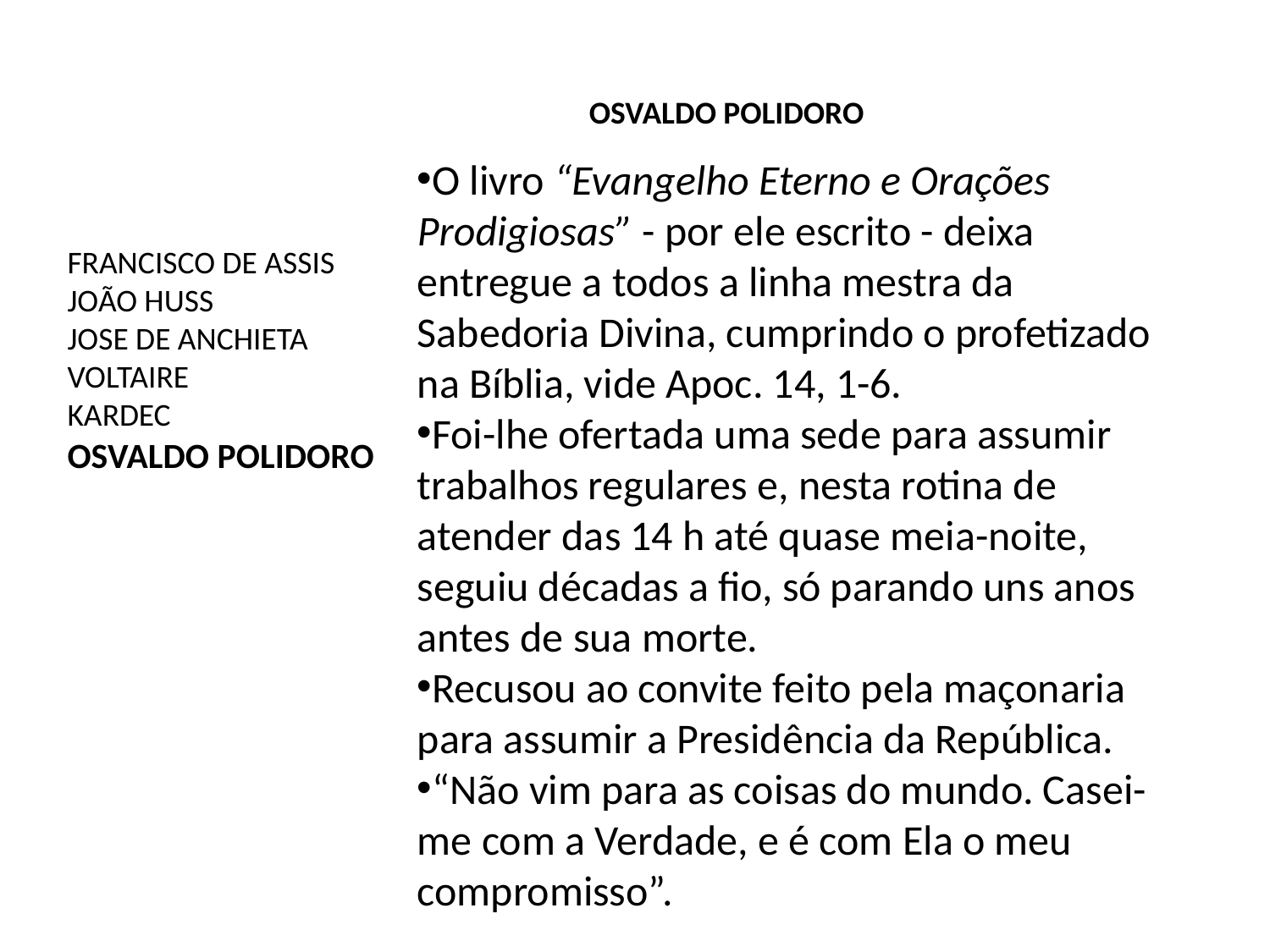

OSVALDO POLIDORO
O livro “Evangelho Eterno e Orações Prodigiosas” - por ele escrito - deixa entregue a todos a linha mestra da Sabedoria Divina, cumprindo o profetizado na Bíblia, vide Apoc. 14, 1-6.
Foi-lhe ofertada uma sede para assumir trabalhos regulares e, nesta rotina de atender das 14 h até quase meia-noite, seguiu décadas a fio, só parando uns anos antes de sua morte.
Recusou ao convite feito pela maçonaria para assumir a Presidência da República.
“Não vim para as coisas do mundo. Casei-me com a Verdade, e é com Ela o meu compromisso”.
FRANCISCO DE ASSIS
JOÃO HUSS
JOSE DE ANCHIETA
VOLTAIRE
KARDEC
OSVALDO POLIDORO